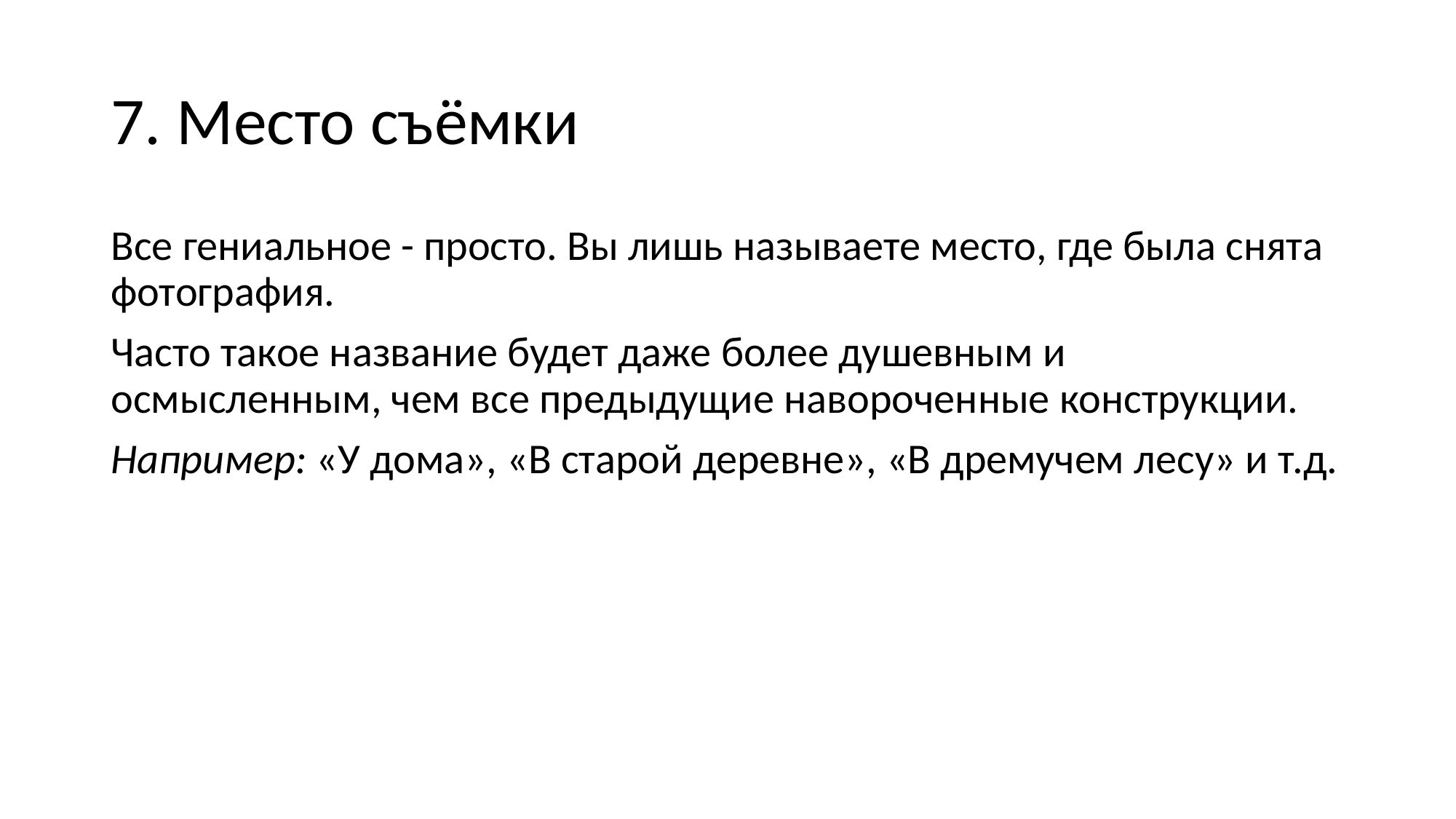

# 7. Место съёмки
Все гениальное - просто. Вы лишь называете место, где была снята фотография.
Часто такое название будет даже более душевным и осмысленным, чем все предыдущие навороченные конструкции.
Например: «У дома», «В старой деревне», «В дремучем лесу» и т.д.